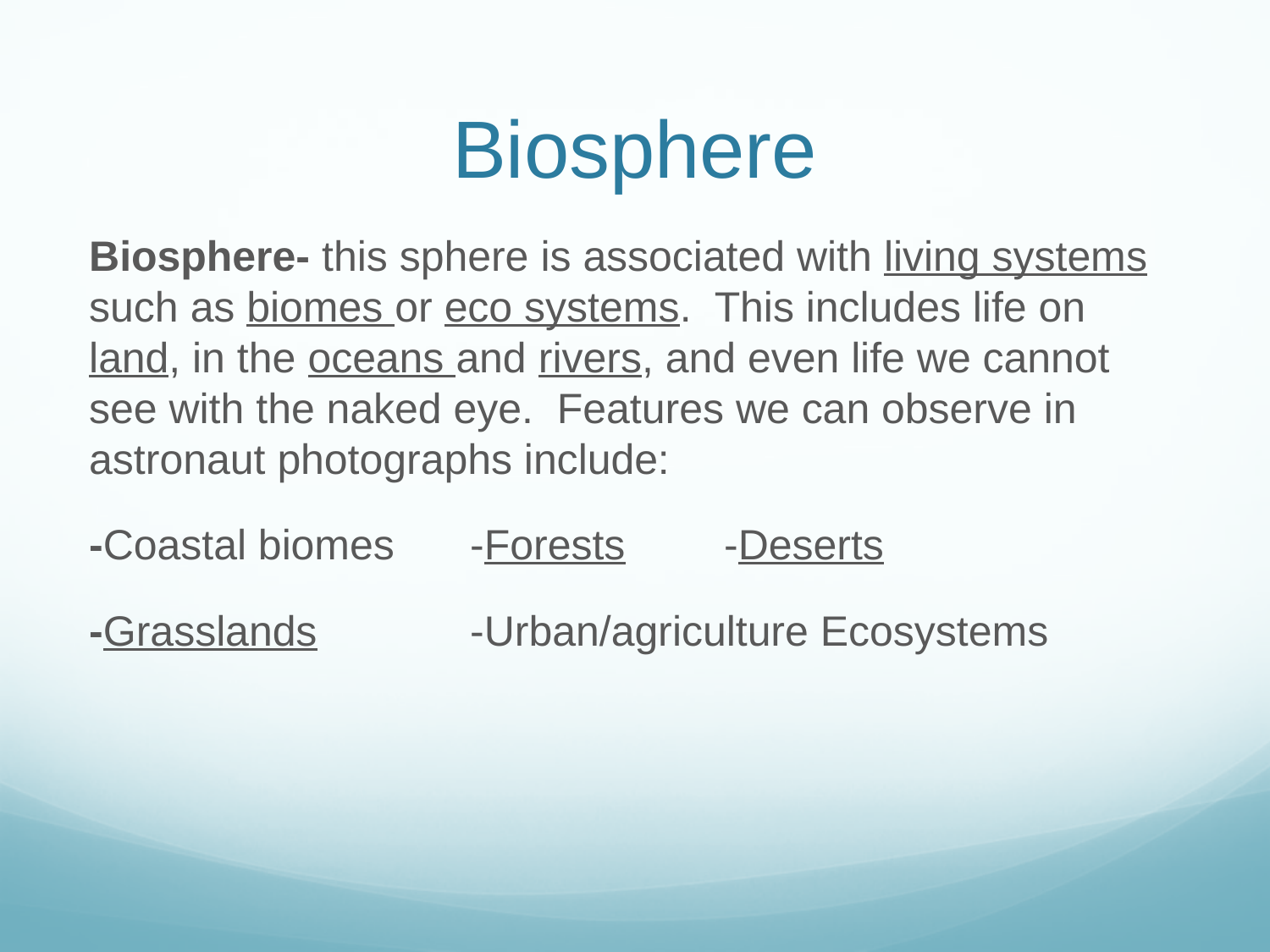

# Biosphere
Biosphere- this sphere is associated with living systems such as biomes or eco systems.  This includes life on land, in the oceans and rivers, and even life we cannot see with the naked eye.  Features we can observe in astronaut photographs include:
-Coastal biomes	-Forests	-Deserts
-Grasslands		-Urban/agriculture Ecosystems